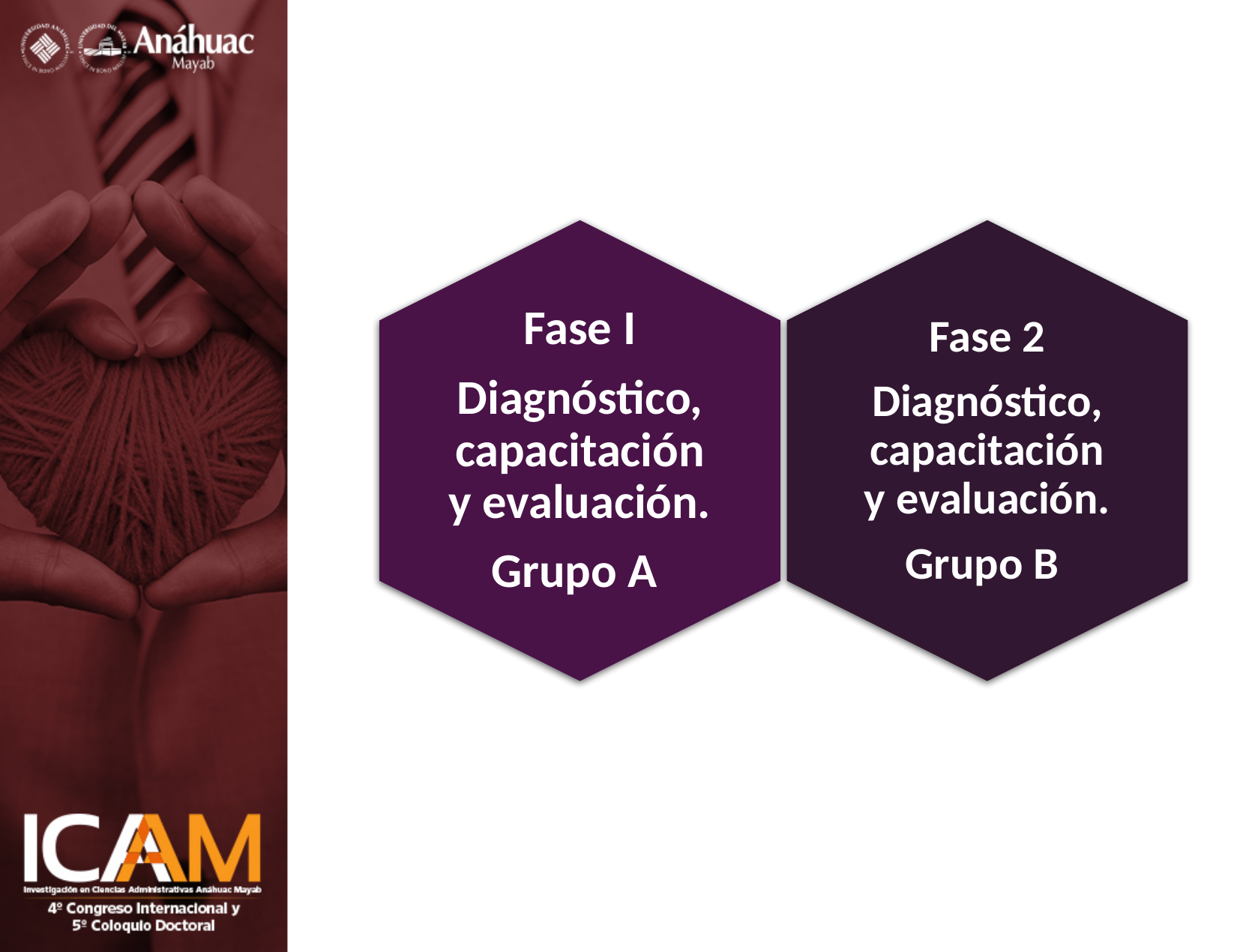

Fase 2
Diagnóstico, capacitación y evaluación.
Grupo B
Fase I
Diagnóstico, capacitación y evaluación.
Grupo A